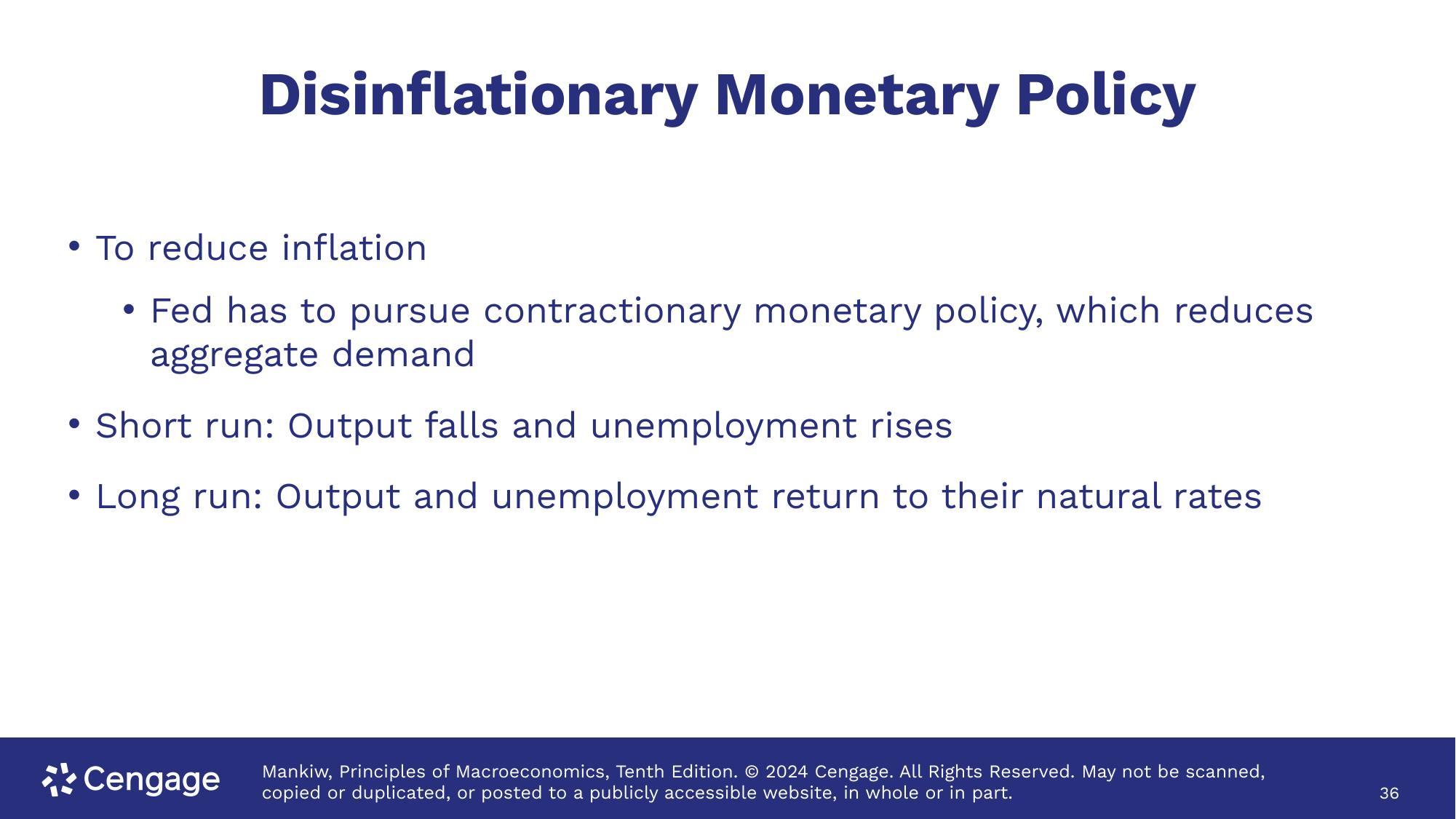

# Disinflationary Monetary Policy
To reduce inflation
Fed has to pursue contractionary monetary policy, which reduces aggregate demand
Short run: Output falls and unemployment rises
Long run: Output and unemployment return to their natural rates